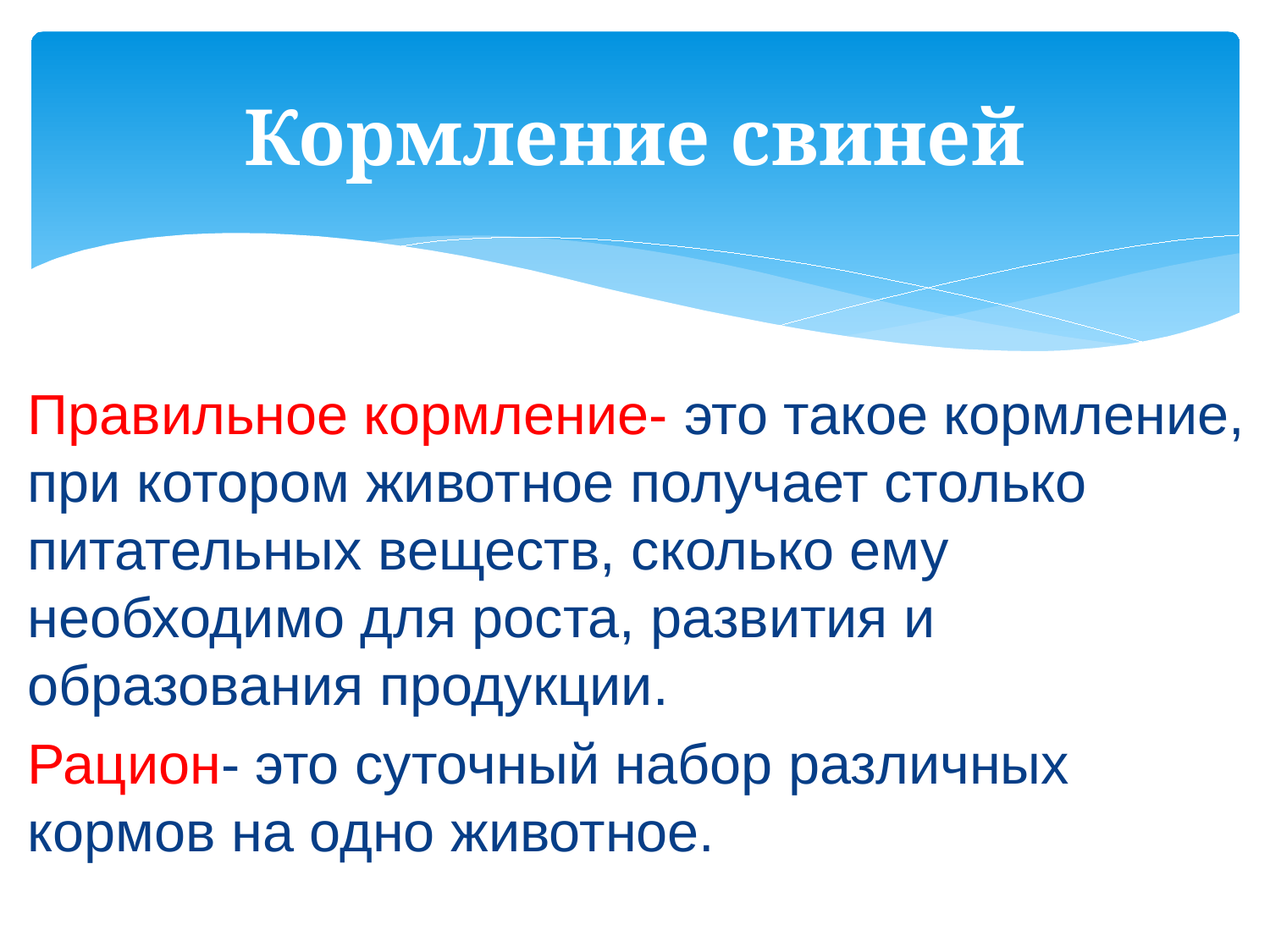

# Кормление свиней
Правильное кормление- это такое кормление, при котором животное получает столько питательных веществ, сколько ему необходимо для роста, развития и образования продукции.
Рацион- это суточный набор различных кормов на одно животное.